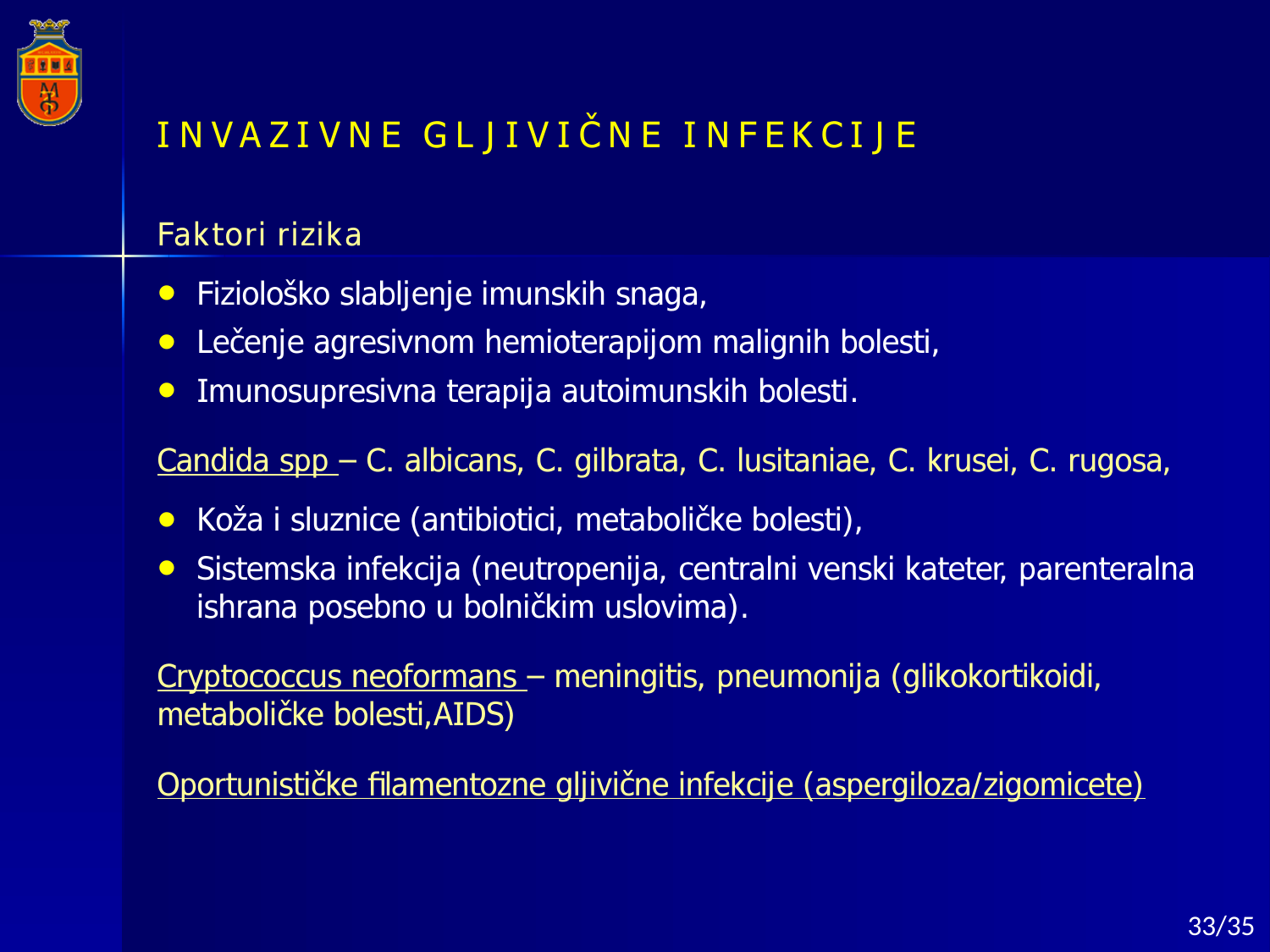

INVAZIVNE GLJIVIČNE INFEKCIJE

Faktori rizika
Fiziološko slabljenje imunskih snaga,
Lečenje agresivnom hemioterapijom malignih bolesti,
Imunosupresivna terapija autoimunskih bolesti.
Candida spp – C. albicans, C. gilbrata, C. lusitaniae, C. krusei, C. rugosa,
Koža i sluznice (antibiotici, metaboličke bolesti),
Sistemska infekcija (neutropenija, centralni venski kateter, parenteralna ishrana posebno u bolničkim uslovima).
Cryptococcus neoformans – meningitis, pneumonija (glikokortikoidi, metaboličke bolesti,AIDS)
Oportunističke filamentozne gljivične infekcije (aspergiloza/zigomicete)
33/35